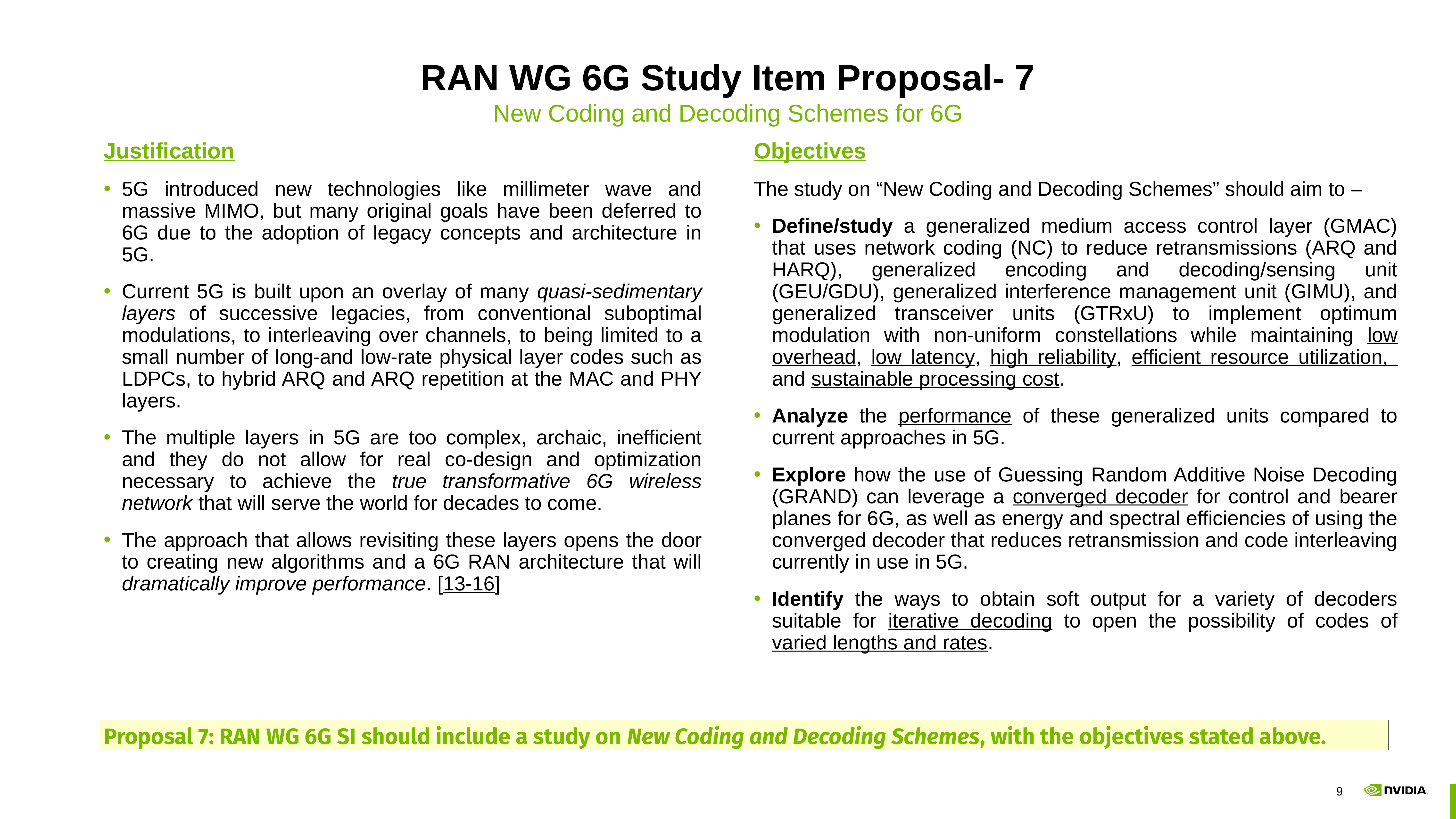

# RAN WG 6G Study Item Proposal- 7
New Coding and Decoding Schemes for 6G
Objectives
The study on “New Coding and Decoding Schemes” should aim to –
Define/study a generalized medium access control layer (GMAC) that uses network coding (NC) to reduce retransmissions (ARQ and HARQ), generalized encoding and decoding/sensing unit (GEU/GDU), generalized interference management unit (GIMU), and generalized transceiver units (GTRxU) to implement optimum modulation with non-uniform constellations while maintaining low overhead, low latency, high reliability, efficient resource utilization,  and sustainable processing cost.
Analyze the performance of these generalized units compared to current approaches in 5G.
Explore how the use of Guessing Random Additive Noise Decoding (GRAND) can leverage a converged decoder for control and bearer planes for 6G, as well as energy and spectral efficiencies of using the converged decoder that reduces retransmission and code interleaving currently in use in 5G.
Identify the ways to obtain soft output for a variety of decoders suitable for iterative decoding to open the possibility of codes of varied lengths and rates.

Justification
5G introduced new technologies like millimeter wave and massive MIMO, but many original goals have been deferred to 6G due to the adoption of legacy concepts and architecture in 5G.
Current 5G is built upon an overlay of many quasi-sedimentary layers of successive legacies, from conventional suboptimal modulations, to interleaving over channels, to being limited to a small number of long-and low-rate physical layer codes such as LDPCs, to hybrid ARQ and ARQ repetition at the MAC and PHY layers.
The multiple layers in 5G are too complex, archaic, inefficient and they do not allow for real co-design and optimization necessary to achieve the true transformative 6G wireless network that will serve the world for decades to come.
The approach that allows revisiting these layers opens the door to creating new algorithms and a 6G RAN architecture that will dramatically improve performance. [13-16]
Proposal 7: RAN WG 6G SI should include a study on New Coding and Decoding Schemes, with the objectives stated above.